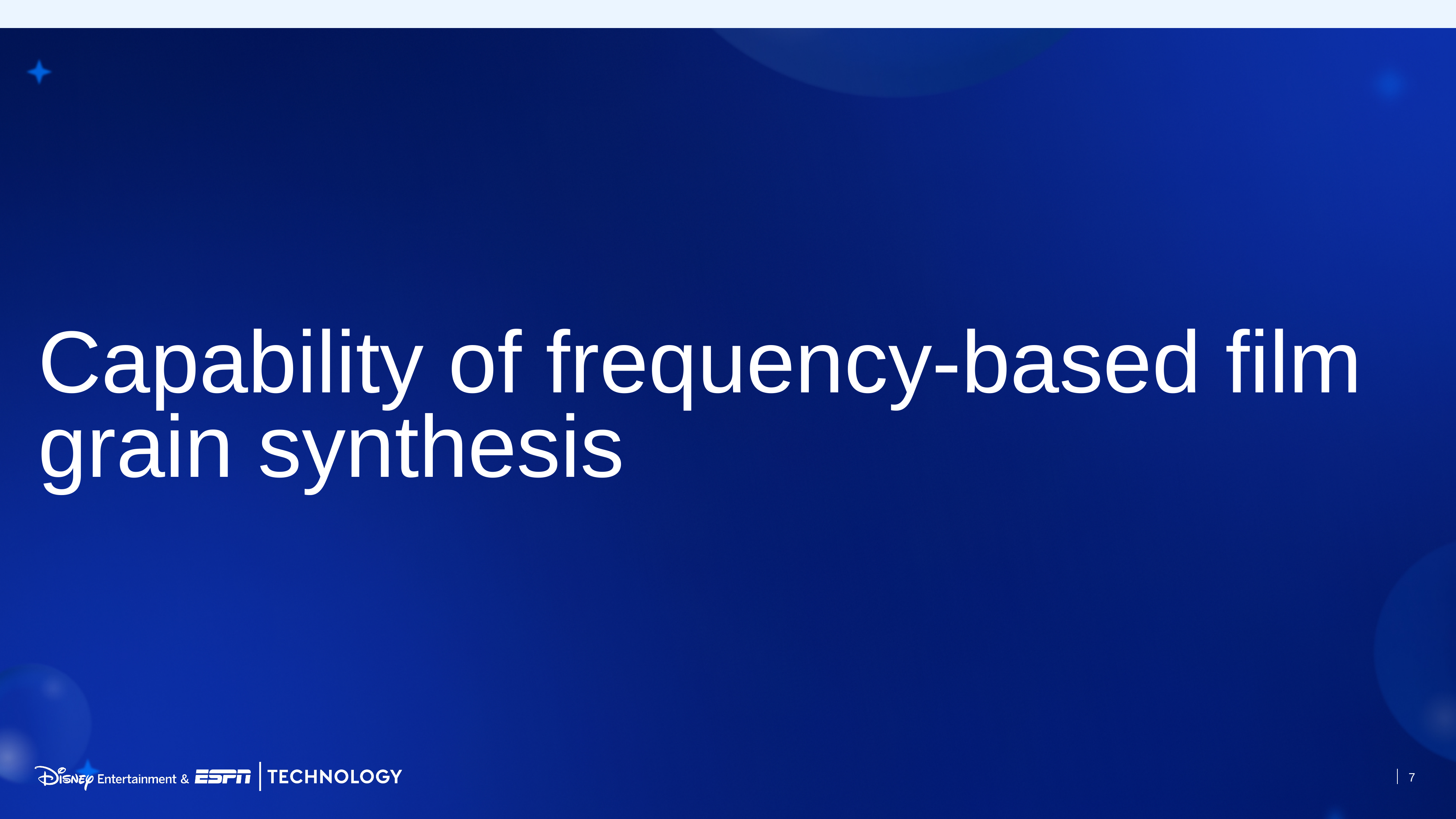

# Capability of frequency-based film grain synthesis
7